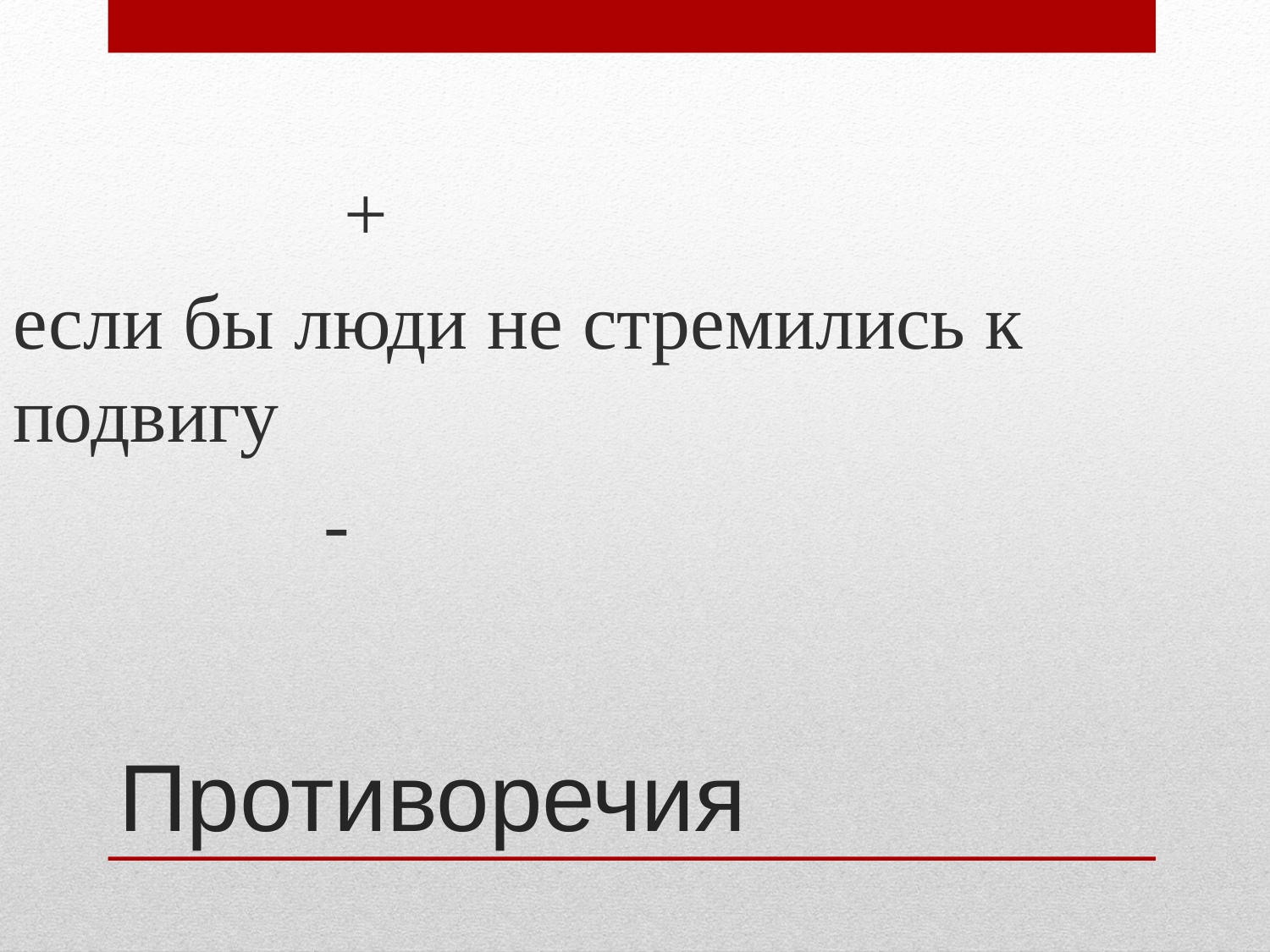

+
если бы люди не стремились к подвигу
                -
# Противоречия